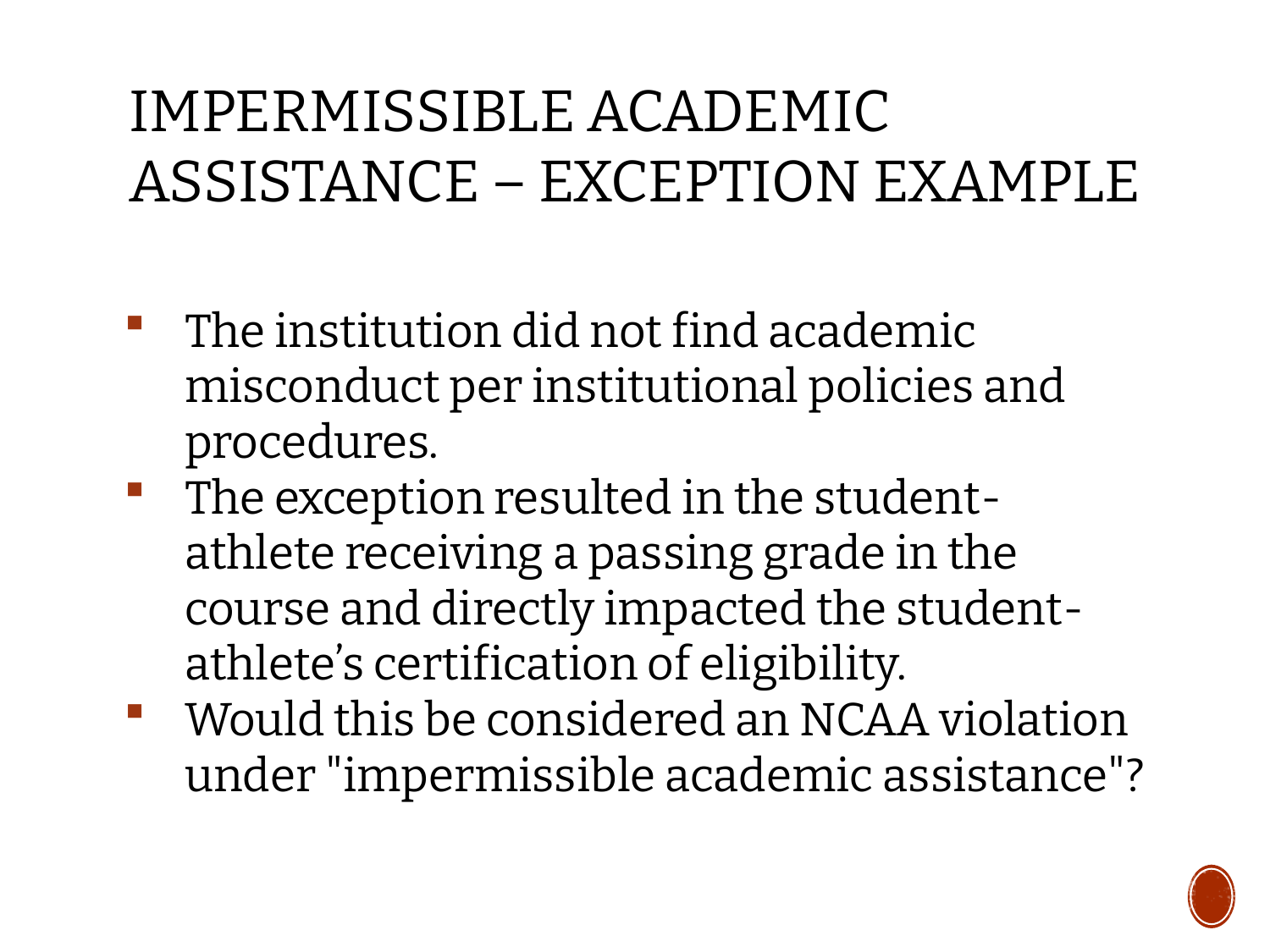

# Impermissible Academic Assistance – Exception Example
The institution did not find academic misconduct per institutional policies and procedures.
The exception resulted in the student-athlete receiving a passing grade in the course and directly impacted the student-athlete’s certification of eligibility.
Would this be considered an NCAA violation under "impermissible academic assistance"?